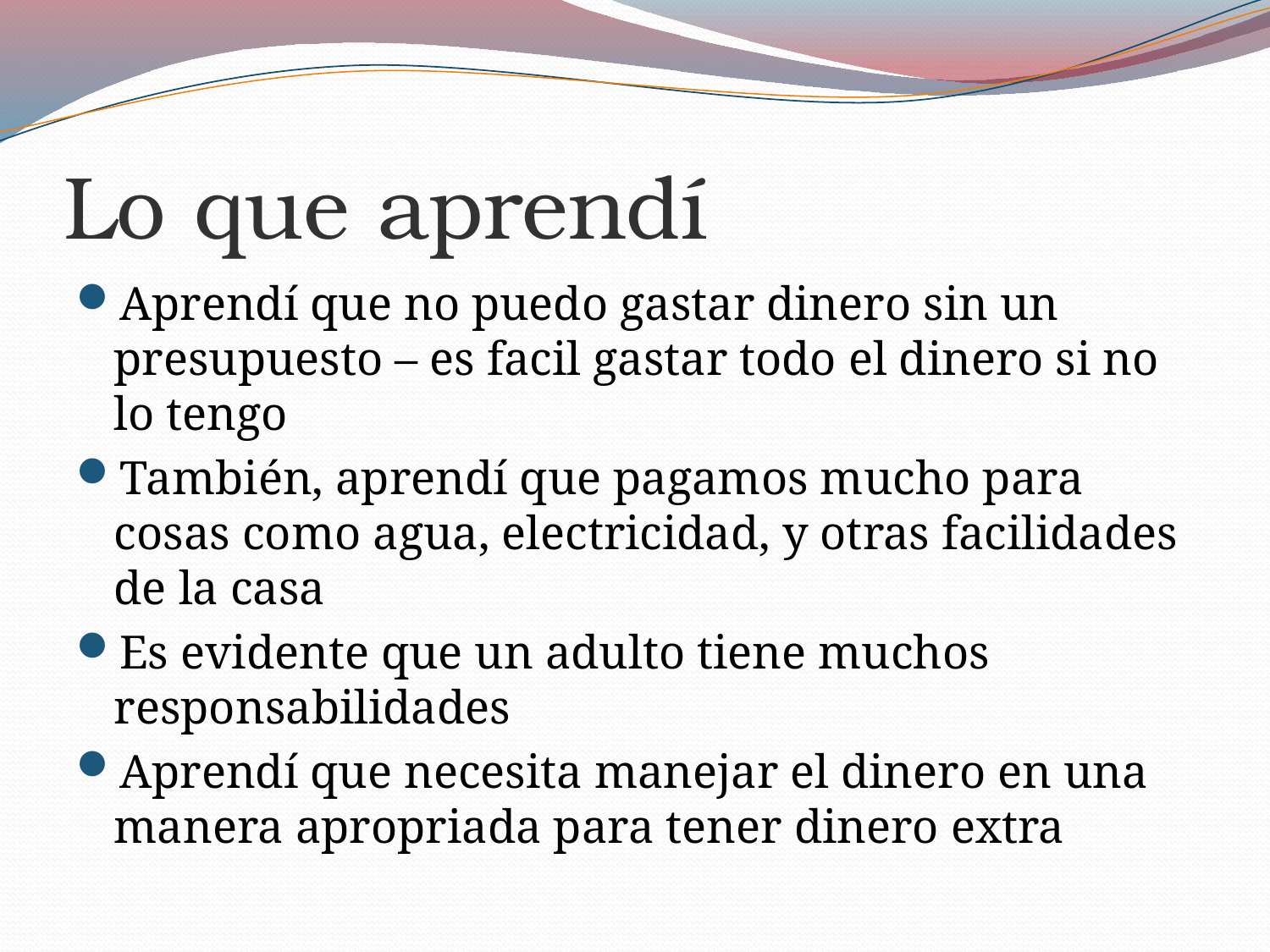

# Lo que aprendí
Aprendí que no puedo gastar dinero sin un presupuesto – es facil gastar todo el dinero si no lo tengo
También, aprendí que pagamos mucho para cosas como agua, electricidad, y otras facilidades de la casa
Es evidente que un adulto tiene muchos responsabilidades
Aprendí que necesita manejar el dinero en una manera apropriada para tener dinero extra